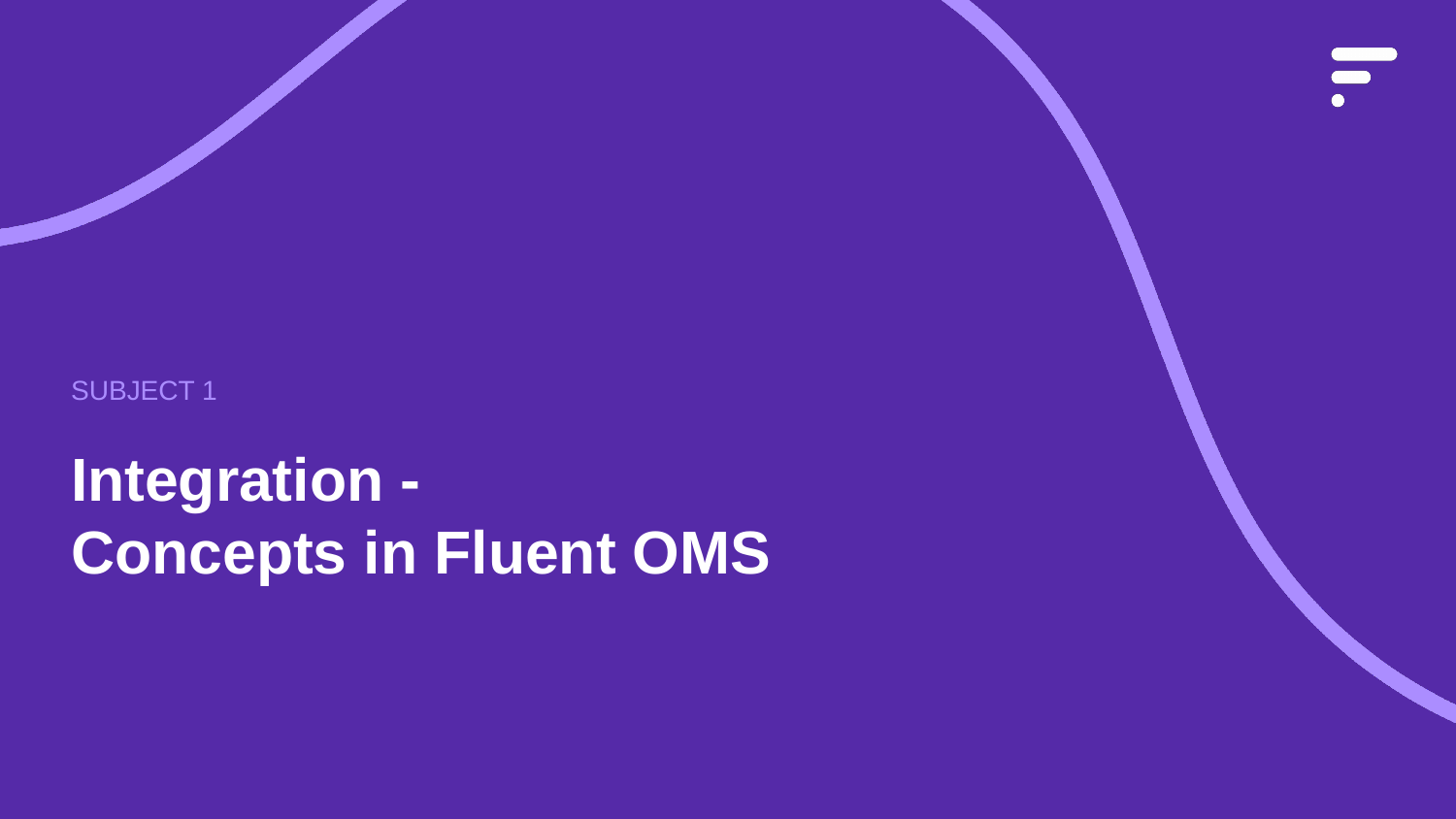

SUBJECT 1
Integration -
Concepts in Fluent OMS